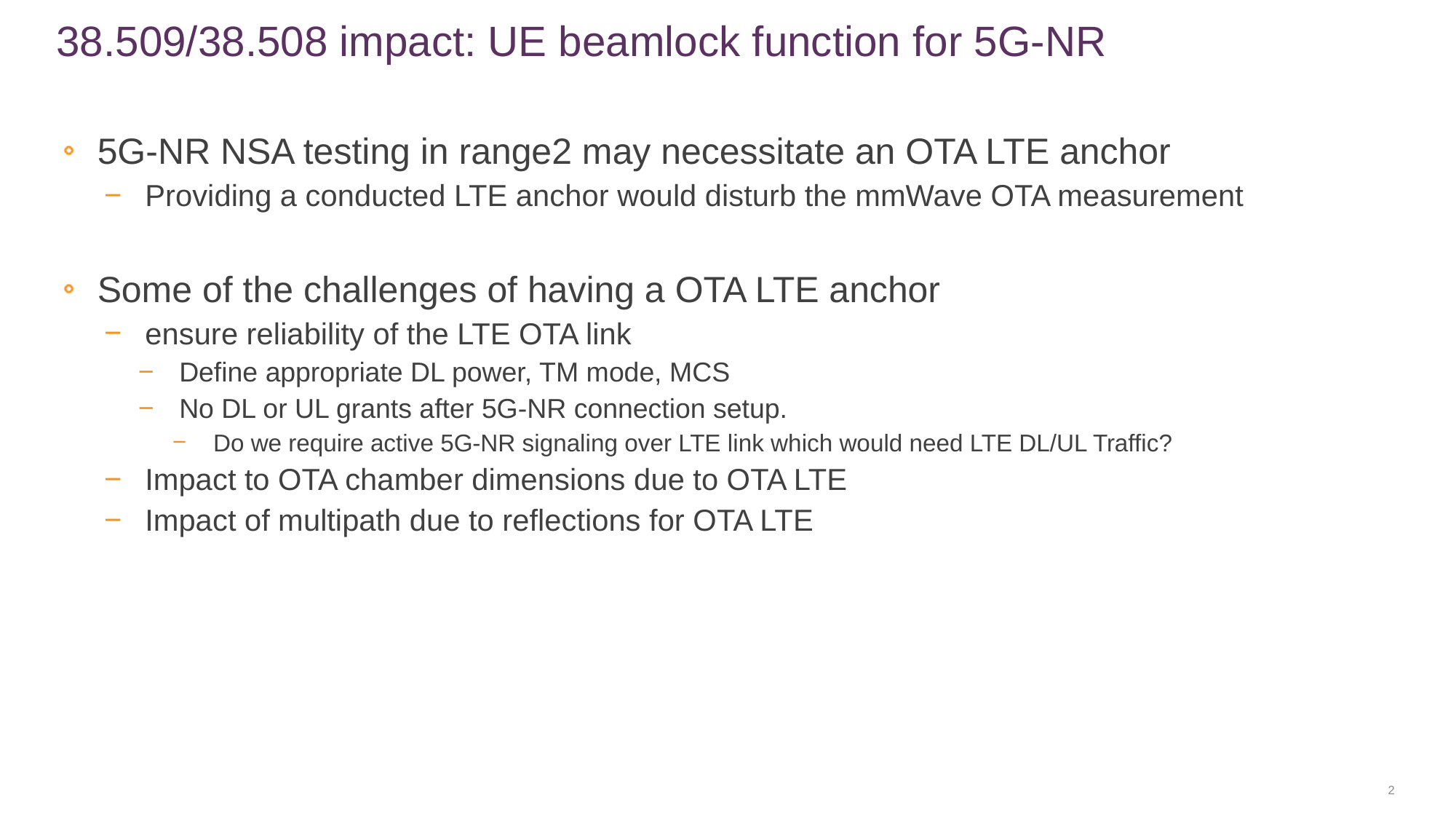

# 38.509/38.508 impact: UE beamlock function for 5G-NR

5G-NR NSA testing in range2 may necessitate an OTA LTE anchor
Providing a conducted LTE anchor would disturb the mmWave OTA measurement

Some of the challenges of having a OTA LTE anchor
ensure reliability of the LTE OTA link
Define appropriate DL power, TM mode, MCS
No DL or UL grants after 5G-NR connection setup.
Do we require active 5G-NR signaling over LTE link which would need LTE DL/UL Traffic?
Impact to OTA chamber dimensions due to OTA LTE
Impact of multipath due to reflections for OTA LTE